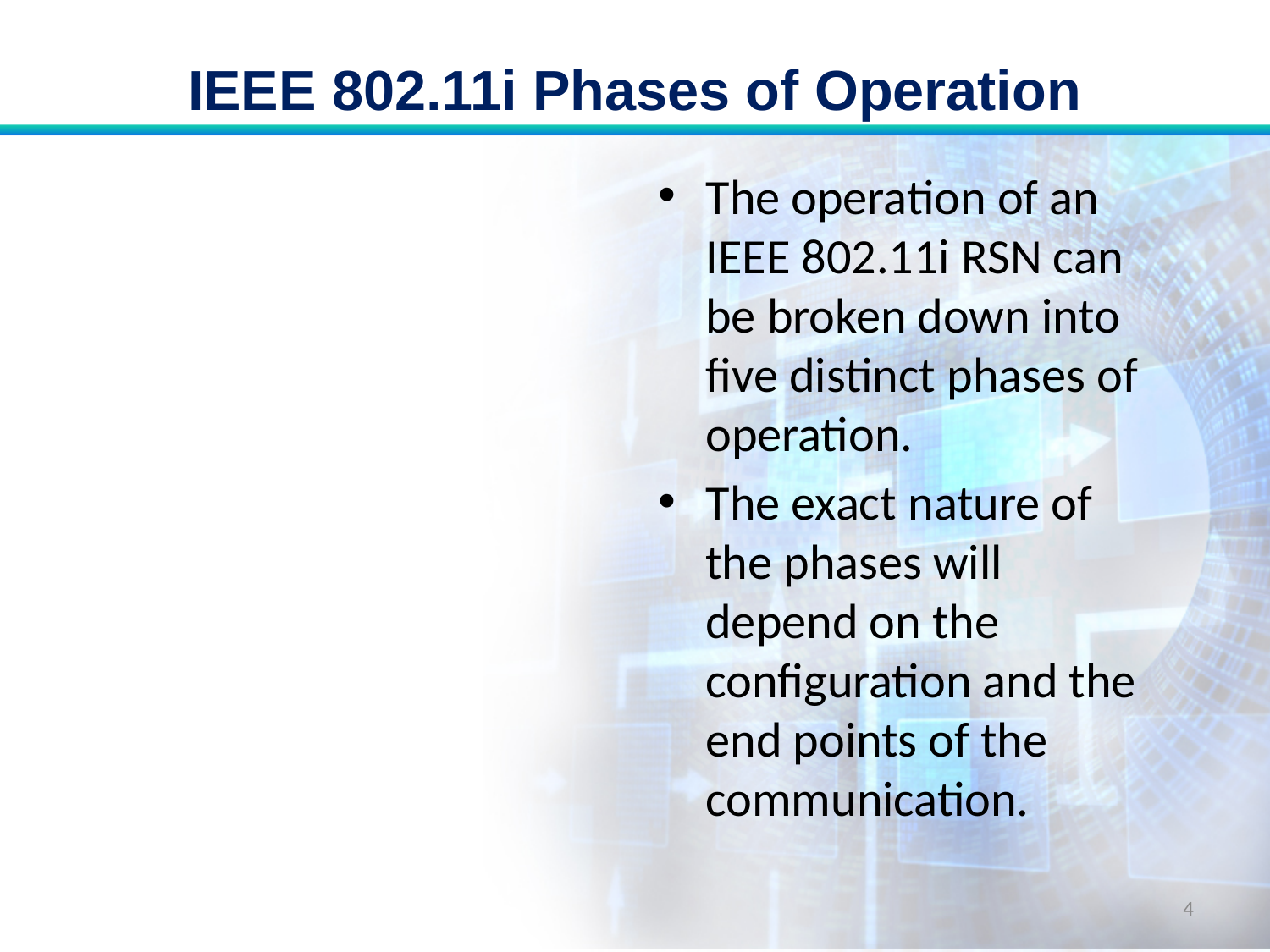

# IEEE 802.11i Phases of Operation
The operation of an IEEE 802.11i RSN can be broken down into five distinct phases of operation.
The exact nature of the phases will depend on the configuration and the end points of the communication.
4